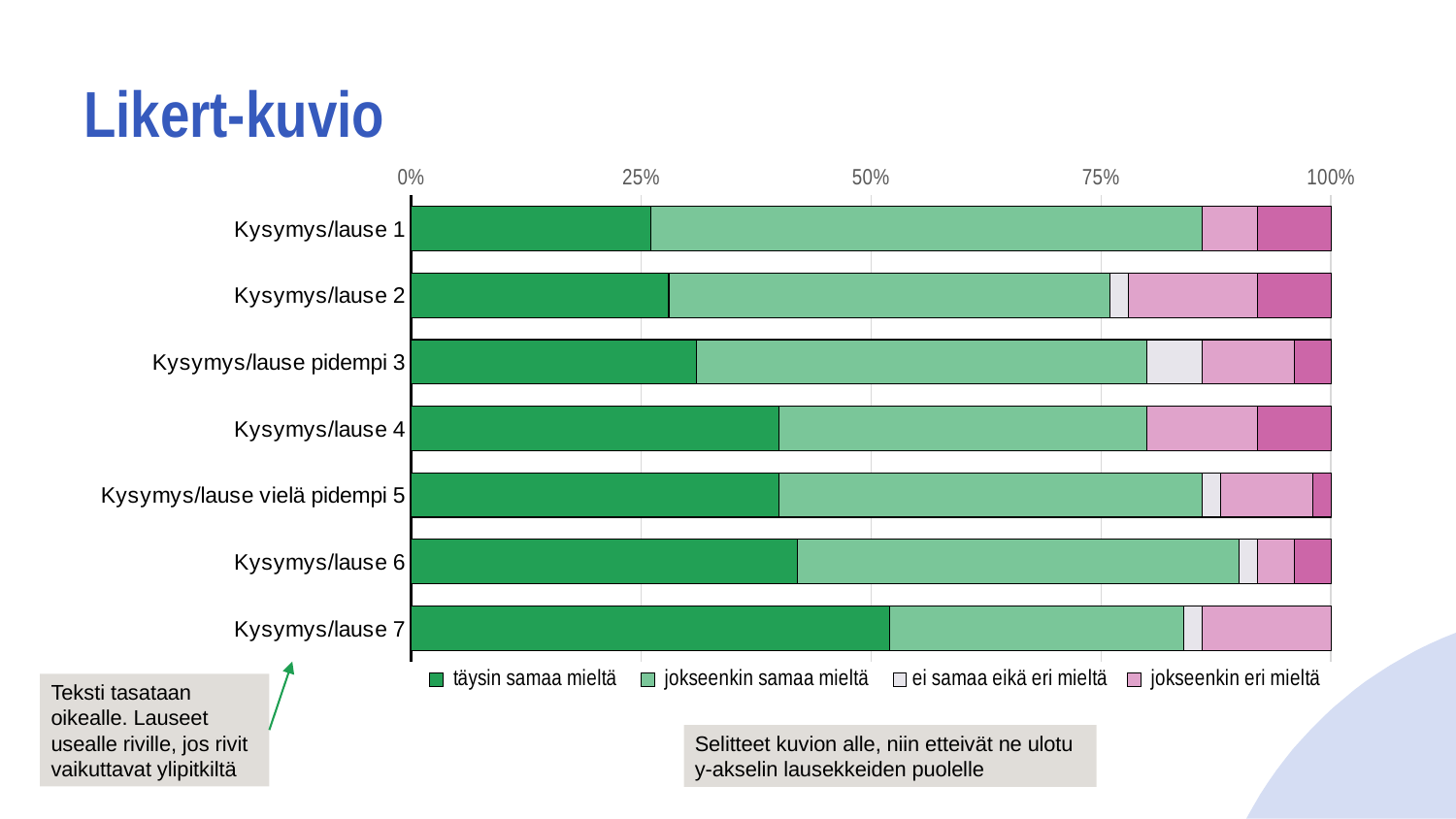

# Likert-kuvio

### Chart

| Category |  täysin samaa mieltä  |  jokseenkin samaa mieltä  | ei samaa eikä eri mieltä |  jokseenkin eri mieltä  |  täysin eri mieltä  |
|---|---|---|---|---|---|
| Kysymys/lause 1 | 0.26 | 0.6 | 0.0 | 0.06 | 0.08 |
| Kysymys/lause 2 | 0.28 | 0.48 | 0.02 | 0.14 | 0.08 |
| Kysymys/lause pidempi 3 | 0.31 | 0.49 | 0.06 | 0.1 | 0.04 |
| Kysymys/lause 4 | 0.4 | 0.4 | 0.0 | 0.12 | 0.08 |
| Kysymys/lause vielä pidempi 5 | 0.4 | 0.46 | 0.02 | 0.1 | 0.02 |
| Kysymys/lause 6 | 0.42 | 0.48 | 0.02 | 0.04 | 0.04 |
| Kysymys/lause 7 | 0.52 | 0.32 | 0.02 | 0.14 | 0.0 |
Teksti tasataan oikealle. Lauseet usealle riville, jos rivit vaikuttavat ylipitkiltä
Selitteet kuvion alle, niin etteivät ne ulotu
y-akselin lausekkeiden puolelle